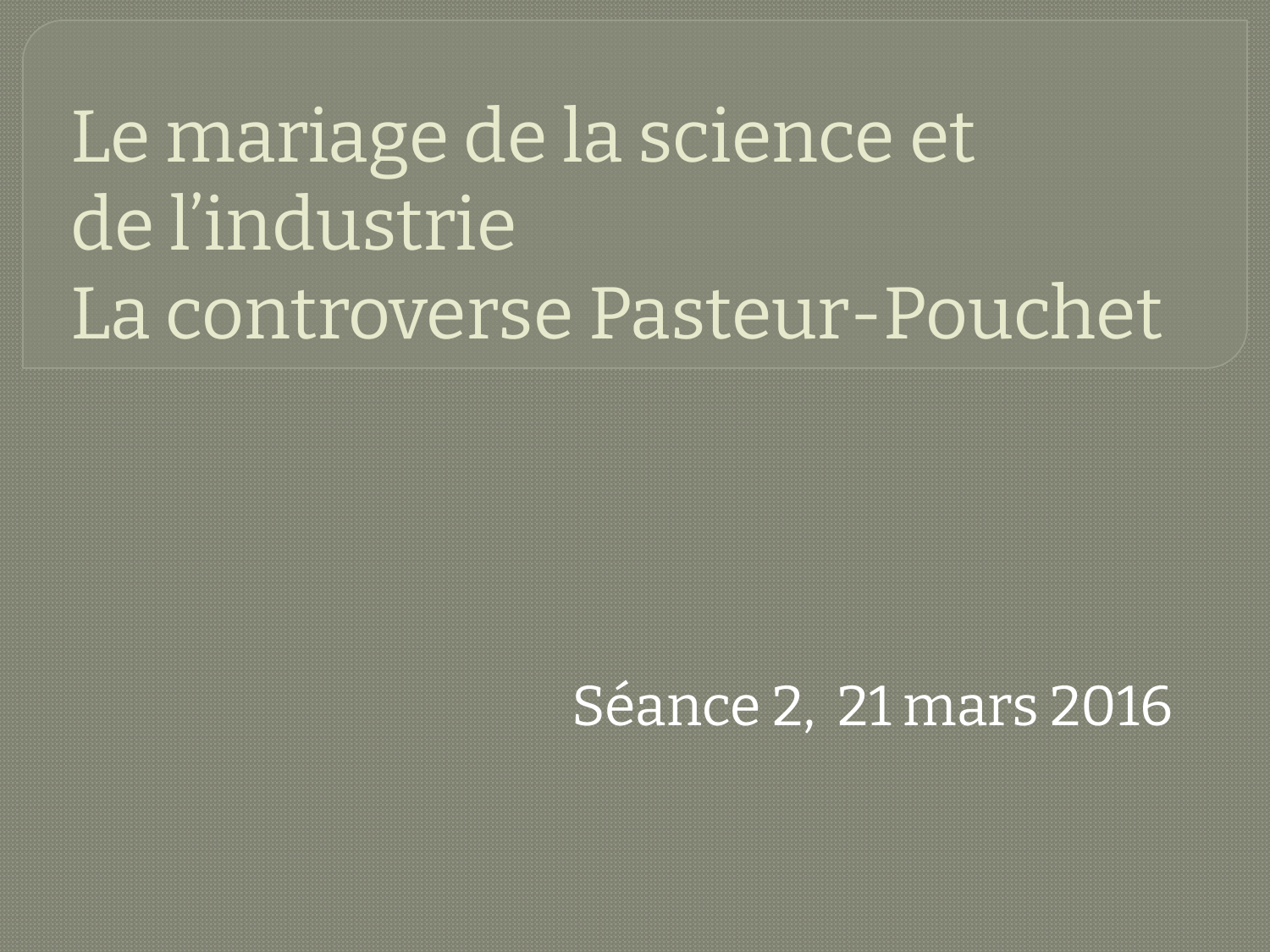

# Le mariage de la science et de l’industrie La controverse Pasteur-Pouchet
Séance 2,  21 mars 2016